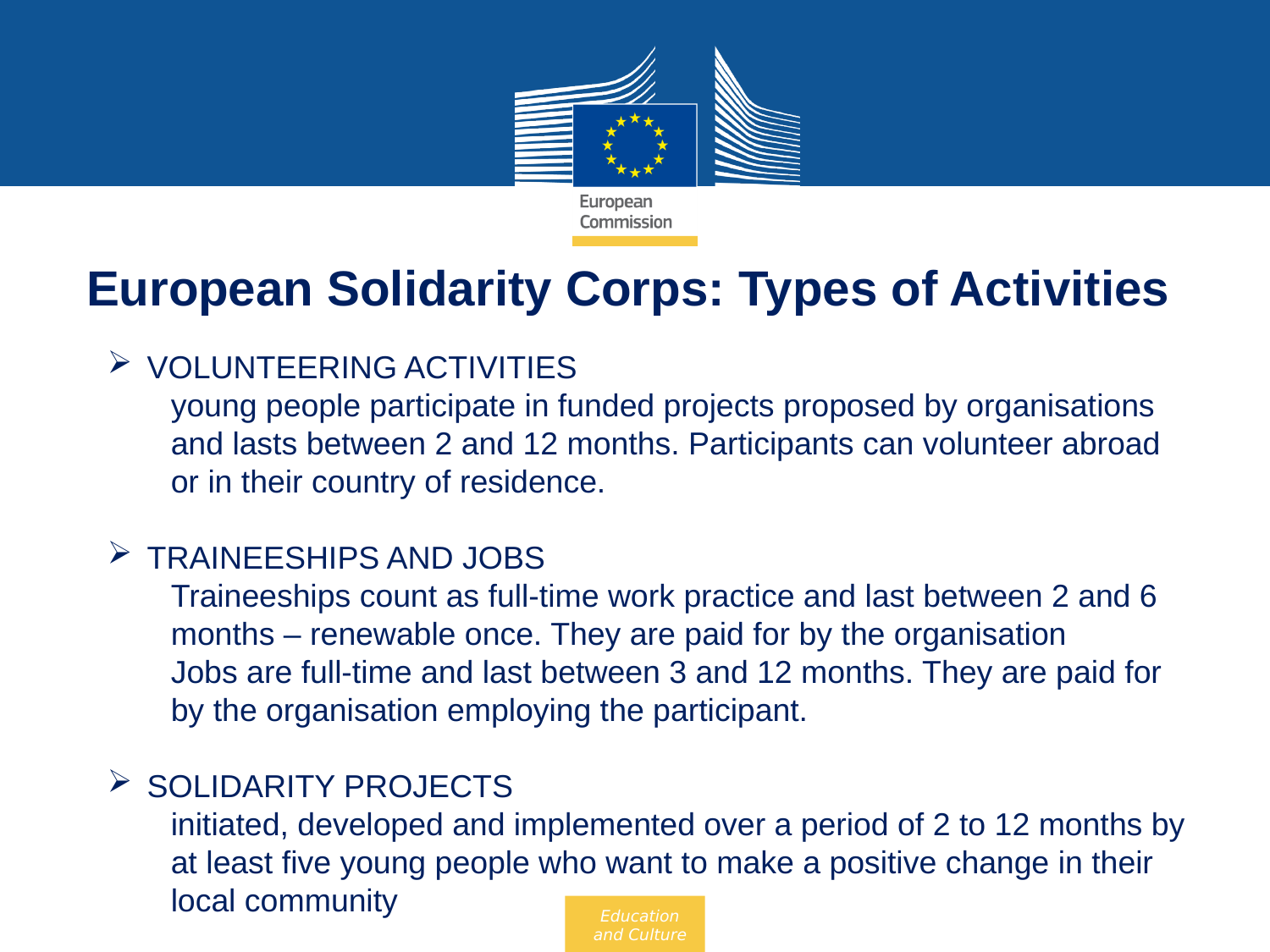

European Solidarity Corps: Types of Activities
VOLUNTEERING ACTIVITIES
young people participate in funded projects proposed by organisations and lasts between 2 and 12 months. Participants can volunteer abroad or in their country of residence.

TRAINEESHIPS AND JOBS
Traineeships count as full-time work practice and last between 2 and 6 months – renewable once. They are paid for by the organisation
Jobs are full-time and last between 3 and 12 months. They are paid for by the organisation employing the participant.

SOLIDARITY PROJECTS
initiated, developed and implemented over a period of 2 to 12 months by at least five young people who want to make a positive change in their local community